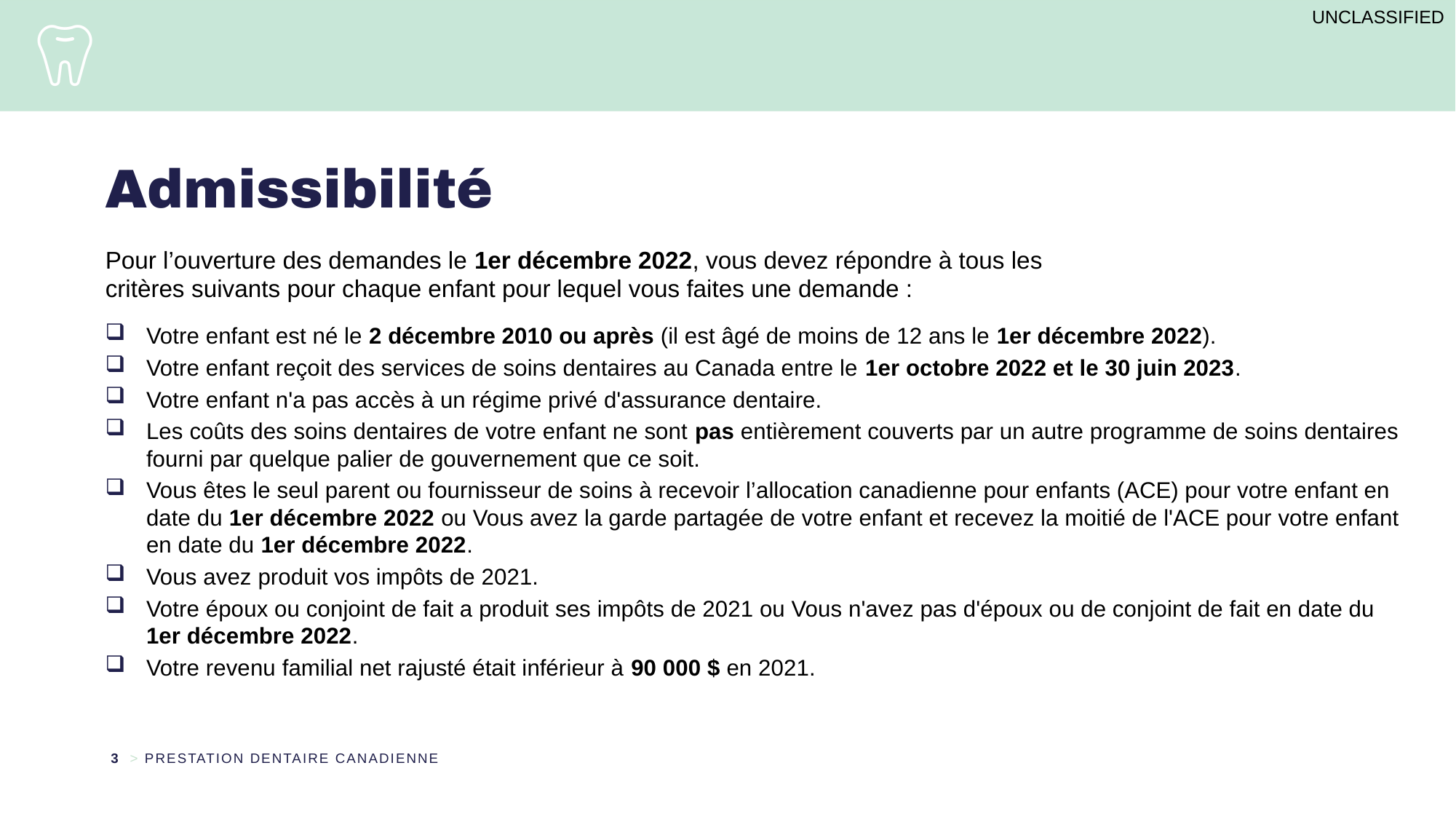

Admissibilité
Pour l’ouverture des demandes le 1er décembre 2022, vous devez répondre à tous les critères suivants pour chaque enfant pour lequel vous faites une demande :

Votre enfant est né le 2 décembre 2010 ou après (il est âgé de moins de 12 ans le 1er décembre 2022).
Votre enfant reçoit des services de soins dentaires au Canada entre le 1er octobre 2022 et le 30 juin 2023.
Votre enfant n'a pas accès à un régime privé d'assurance dentaire.
Les coûts des soins dentaires de votre enfant ne sont pas entièrement couverts par un autre programme de soins dentaires fourni par quelque palier de gouvernement que ce soit.
Vous êtes le seul parent ou fournisseur de soins à recevoir l’allocation canadienne pour enfants (ACE) pour votre enfant en date du 1er décembre 2022 ou Vous avez la garde partagée de votre enfant et recevez la moitié de l'ACE pour votre enfant en date du 1er décembre 2022.
Vous avez produit vos impôts de 2021.
Votre époux ou conjoint de fait a produit ses impôts de 2021 ou Vous n'avez pas d'époux ou de conjoint de fait en date du 1er décembre 2022.
Votre revenu familial net rajusté était inférieur à 90 000 $ en 2021.